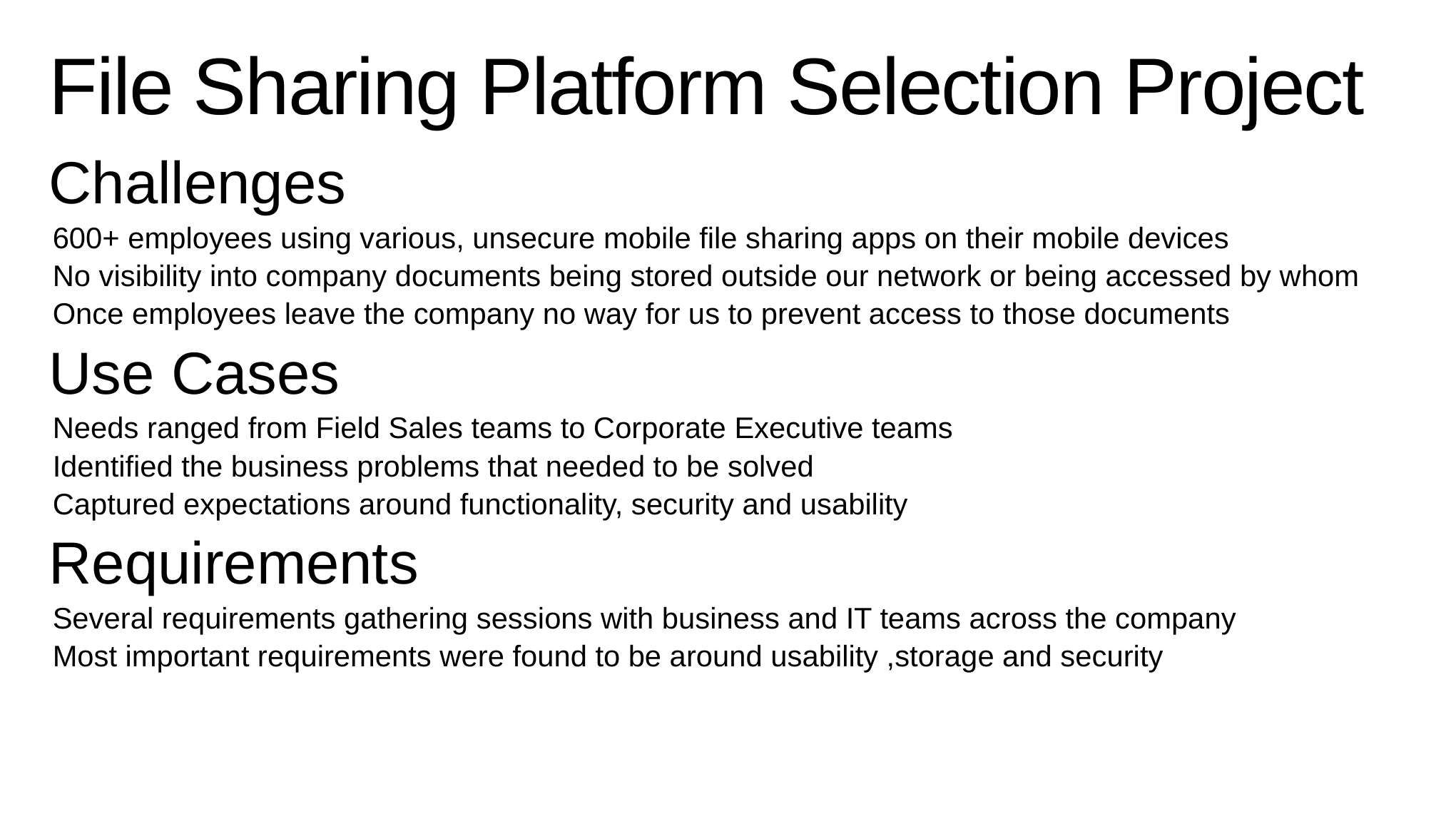

# File Sharing Platform Selection Project
Challenges
600+ employees using various, unsecure mobile file sharing apps on their mobile devices
No visibility into company documents being stored outside our network or being accessed by whom
Once employees leave the company no way for us to prevent access to those documents
Use Cases
Needs ranged from Field Sales teams to Corporate Executive teams
Identified the business problems that needed to be solved
Captured expectations around functionality, security and usability
Requirements
Several requirements gathering sessions with business and IT teams across the company
Most important requirements were found to be around usability ,storage and security